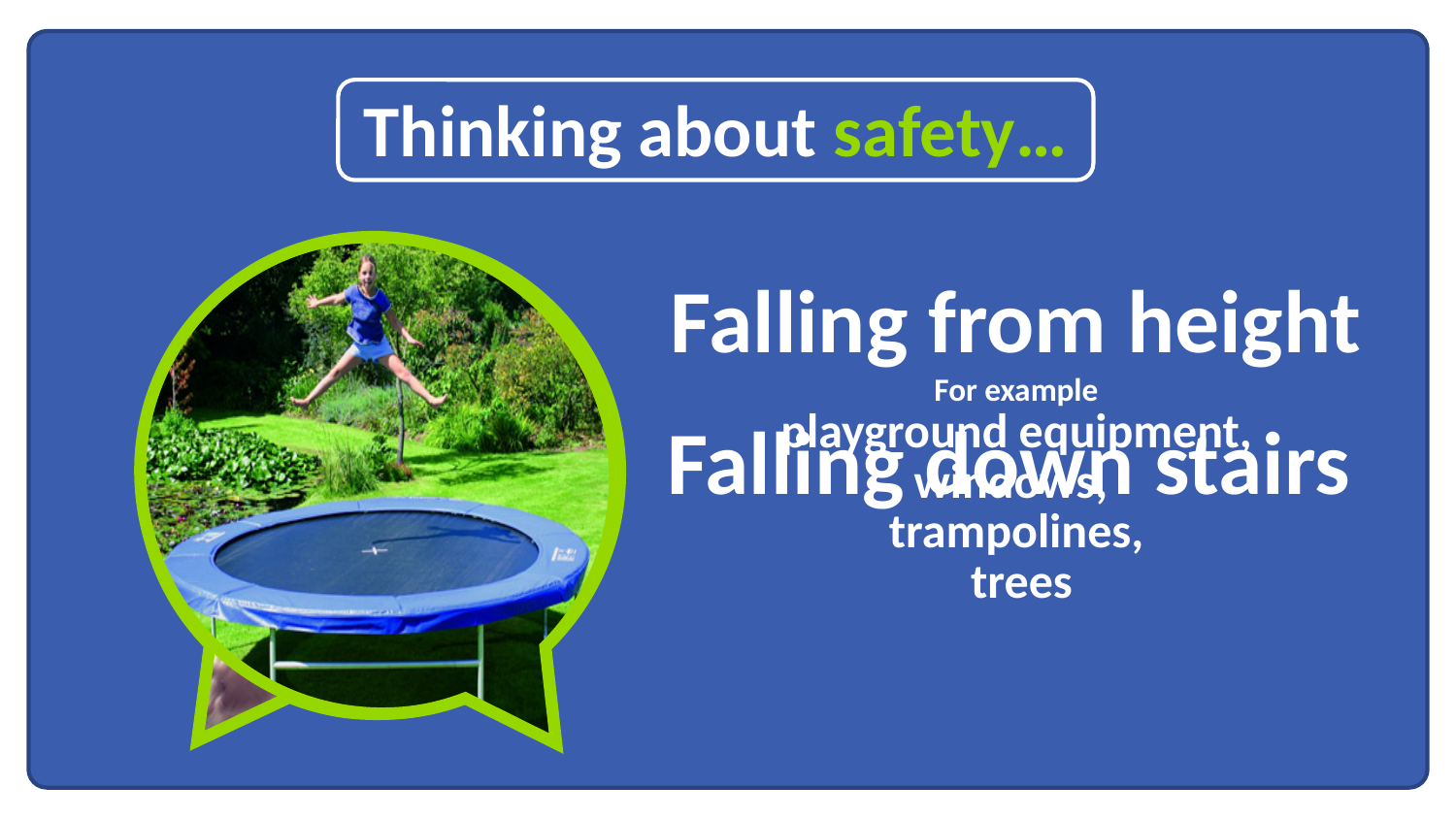

Thinking about safety…

Falling from height
For example
playground equipment,
windows,
trampolines,
 trees

Falling down stairs